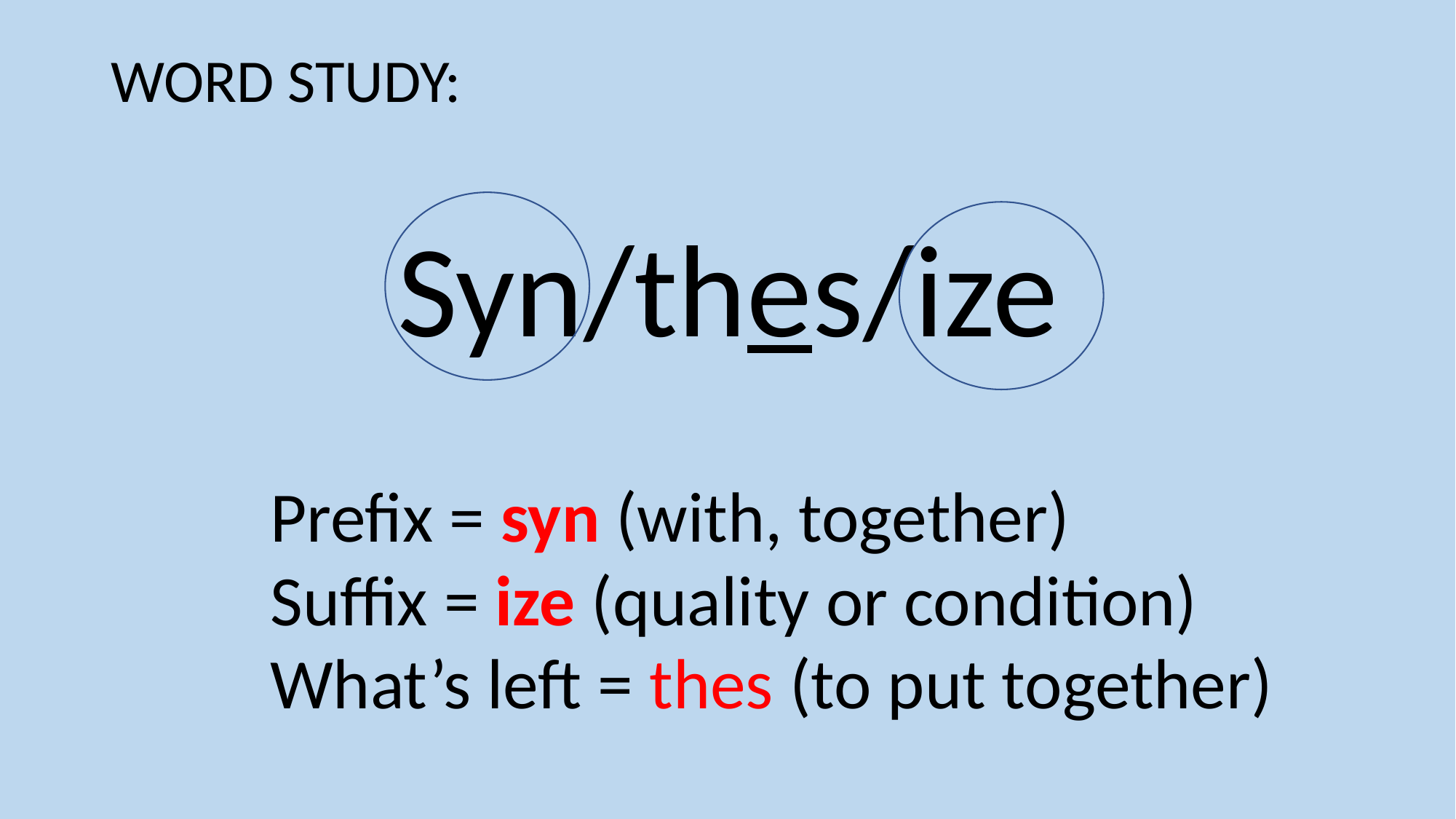

# WORD STUDY:

Syn/thes/ize

Prefix = syn (with, together)
Suffix = ize (quality or condition)
What’s left = thes (to put together)